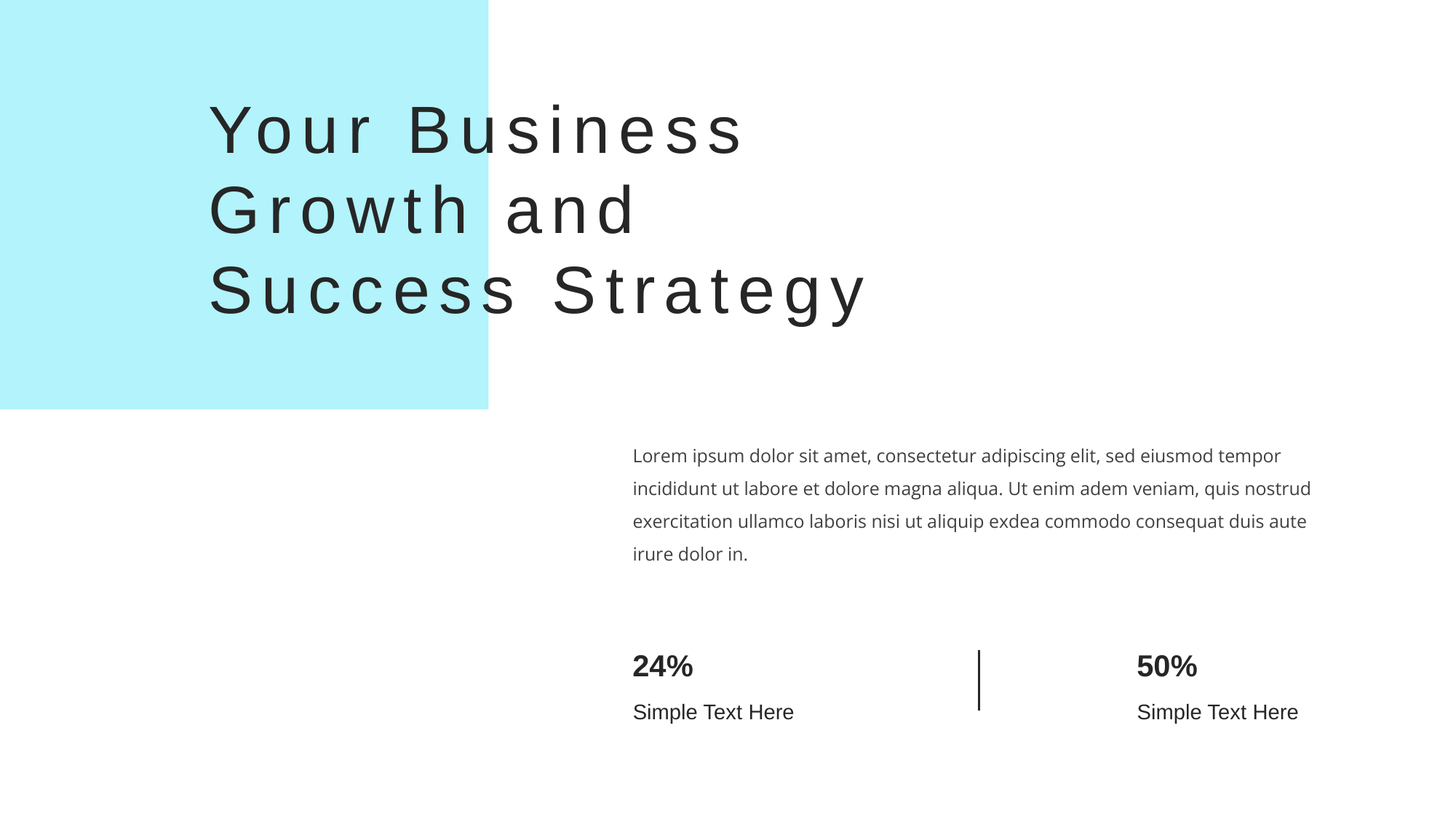

Your Business Growth and Success Strategy

Lorem ipsum dolor sit amet, consectetur adipiscing elit, sed eiusmod tempor incididunt ut labore et dolore magna aliqua. Ut enim adem veniam, quis nostrud exercitation ullamco laboris nisi ut aliquip exdea commodo consequat duis aute irure dolor in.
24%
Simple Text Here
50%
Simple Text Here